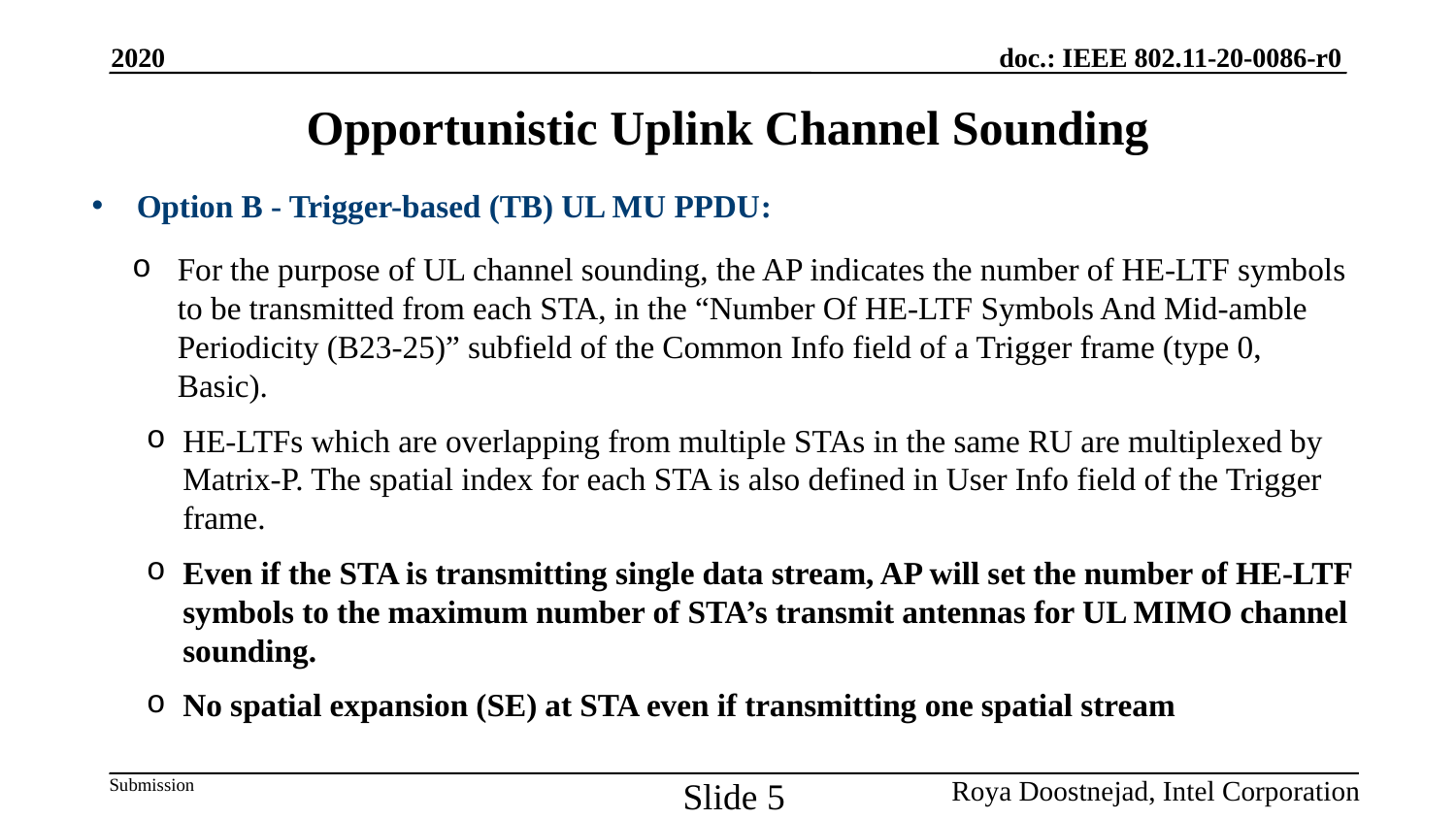

2020
# Opportunistic Uplink Channel Sounding
Option B - Trigger-based (TB) UL MU PPDU:
For the purpose of UL channel sounding, the AP indicates the number of HE-LTF symbols to be transmitted from each STA, in the “Number Of HE-LTF Symbols And Mid-amble Periodicity (B23-25)” subfield of the Common Info field of a Trigger frame (type 0, Basic).
HE-LTFs which are overlapping from multiple STAs in the same RU are multiplexed by Matrix-P. The spatial index for each STA is also defined in User Info field of the Trigger frame.
Even if the STA is transmitting single data stream, AP will set the number of HE-LTF symbols to the maximum number of STA’s transmit antennas for UL MIMO channel sounding.
No spatial expansion (SE) at STA even if transmitting one spatial stream

Slide 5
Roya Doostnejad, Intel Corporation